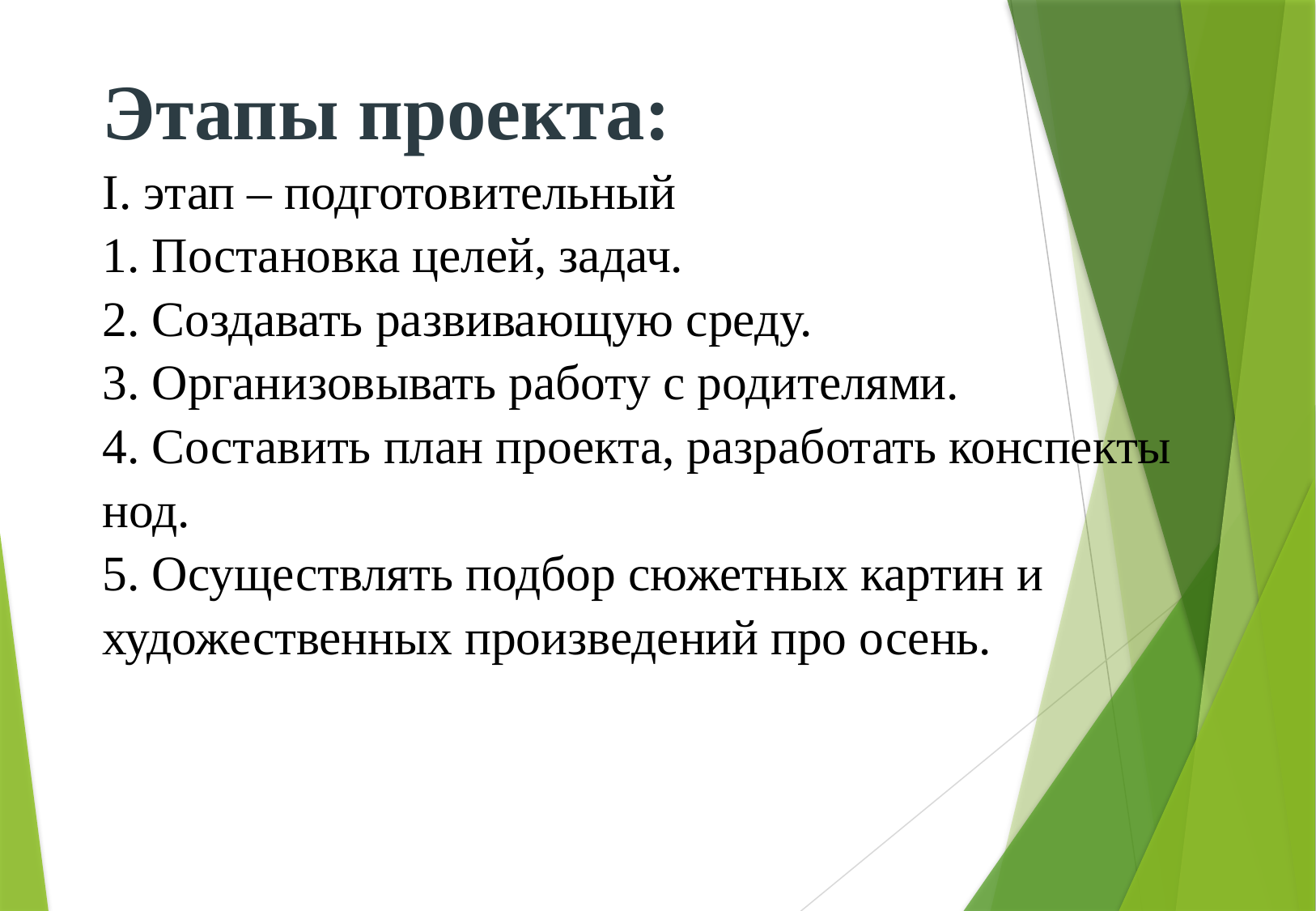

# Этапы проекта: I. этап – подготовительный 1. Постановка целей, задач. 2. Создавать развивающую среду. 3. Организовывать работу с родителями. 4. Составить план проекта, разработать конспекты нод. 5. Осуществлять подбор сюжетных картин и    художественных произведений про осень.